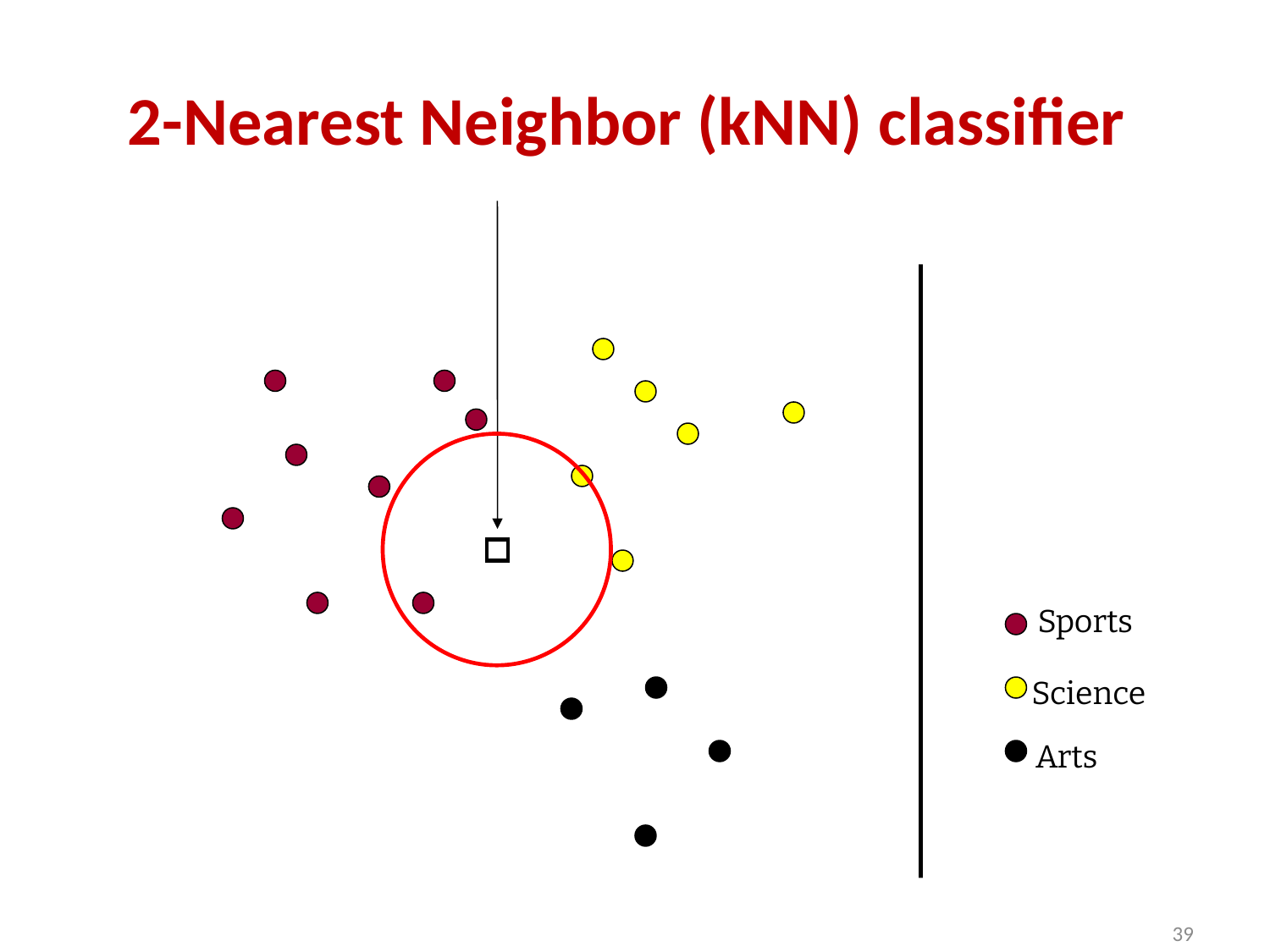

# 2-Nearest Neighbor (kNN) classifier

Sports

Science

Arts

39